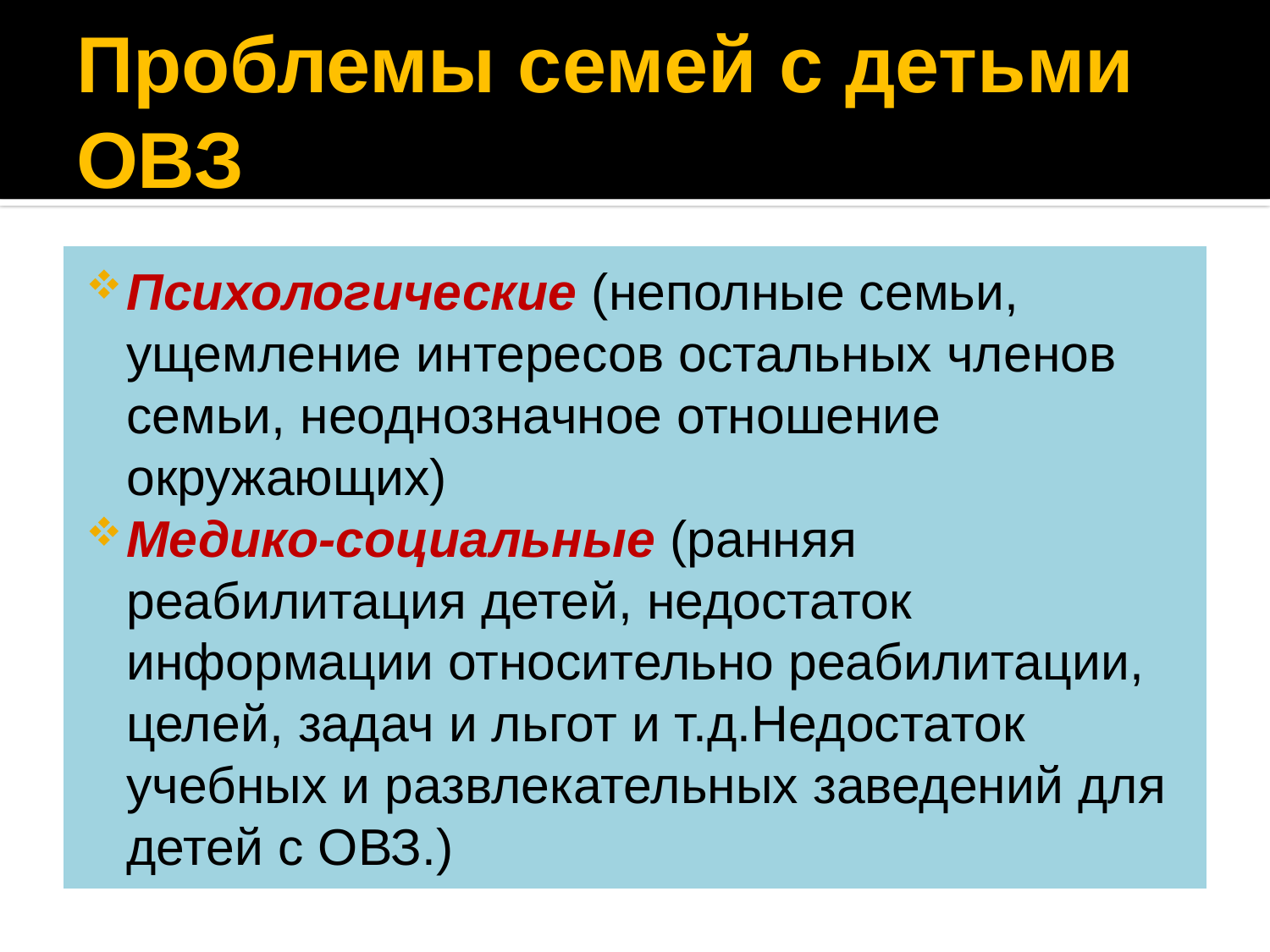

# Проблемы семей с детьми ОВЗ
Психологические (неполные семьи, ущемление интересов остальных членов семьи, неоднозначное отношение окружающих)
Медико-социальные (ранняя реабилитация детей, недостаток информации относительно реабилитации, целей, задач и льгот и т.д.Недостаток учебных и развлекательных заведений для детей с ОВЗ.)